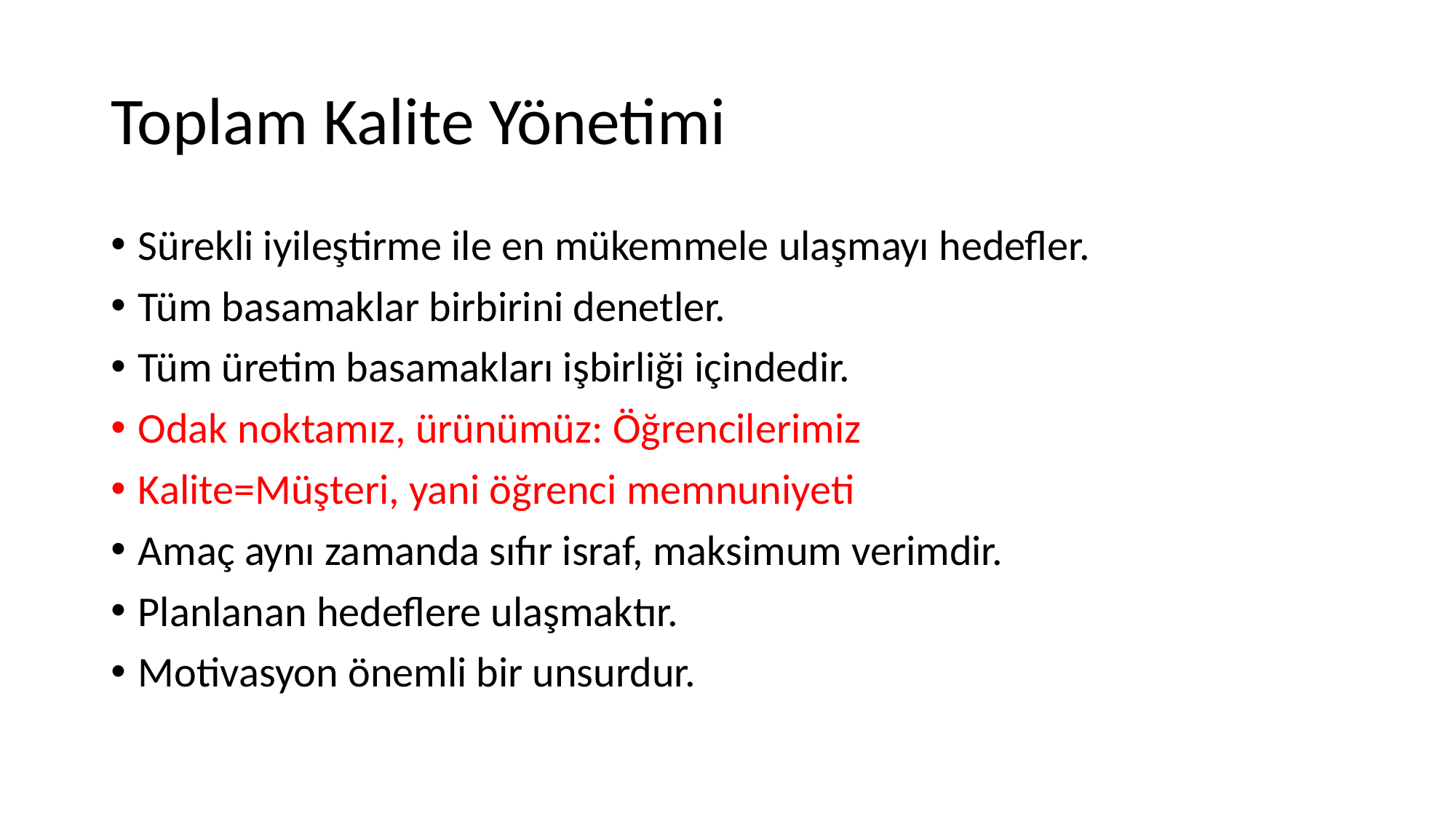

# Toplam Kalite Yönetimi
Sürekli iyileştirme ile en mükemmele ulaşmayı hedefler.
Tüm basamaklar birbirini denetler.
Tüm üretim basamakları işbirliği içindedir.
Odak noktamız, ürünümüz: Öğrencilerimiz
Kalite=Müşteri, yani öğrenci memnuniyeti
Amaç aynı zamanda sıfır israf, maksimum verimdir.
Planlanan hedeflere ulaşmaktır.
Motivasyon önemli bir unsurdur.